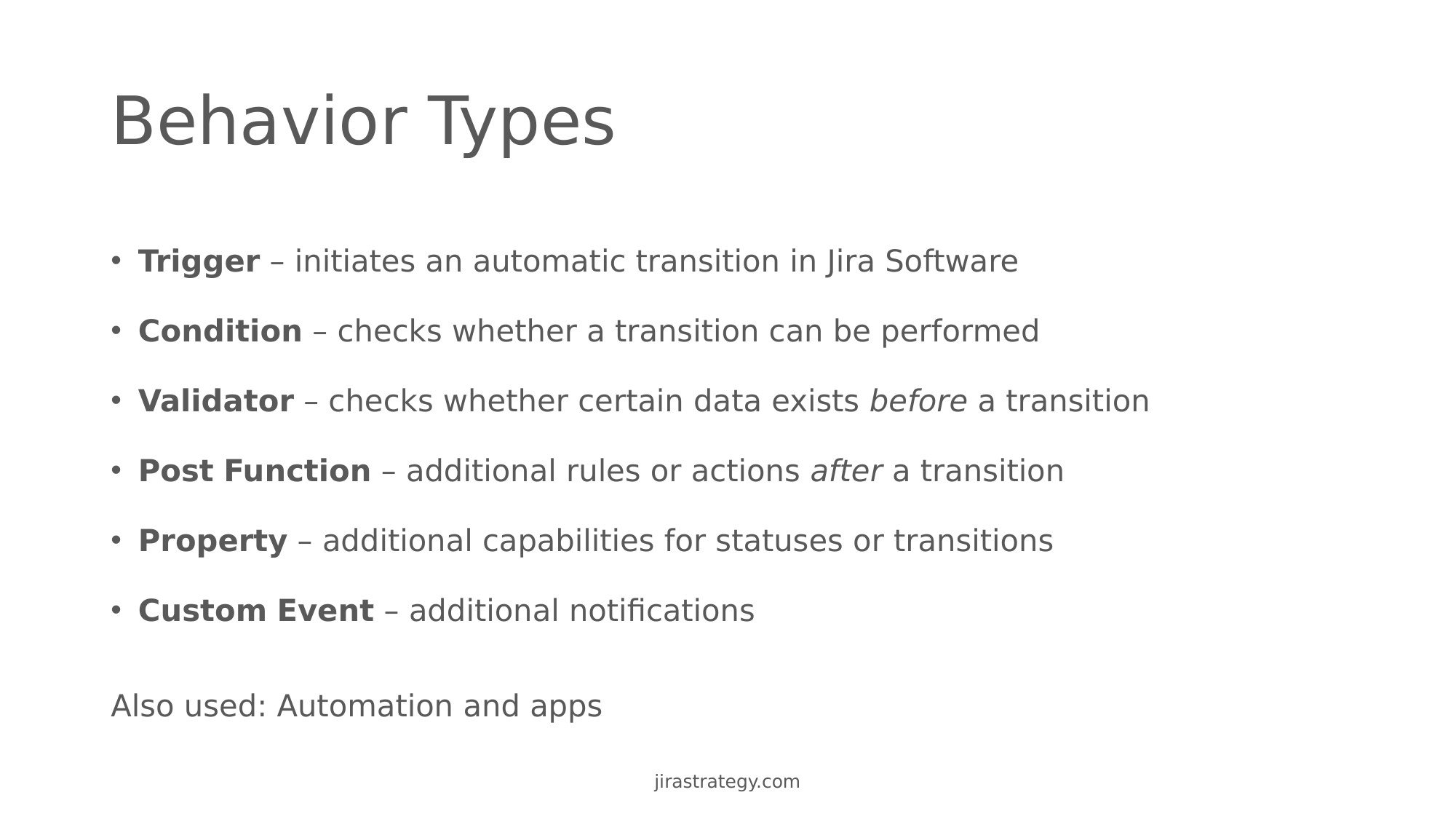

# Behavior Types
Trigger – initiates an automatic transition in Jira Software
Condition – checks whether a transition can be performed
Validator – checks whether certain data exists before a transition
Post Function – additional rules or actions after a transition
Property – additional capabilities for statuses or transitions
Custom Event – additional notifications

Also used: Automation and apps
jirastrategy.com